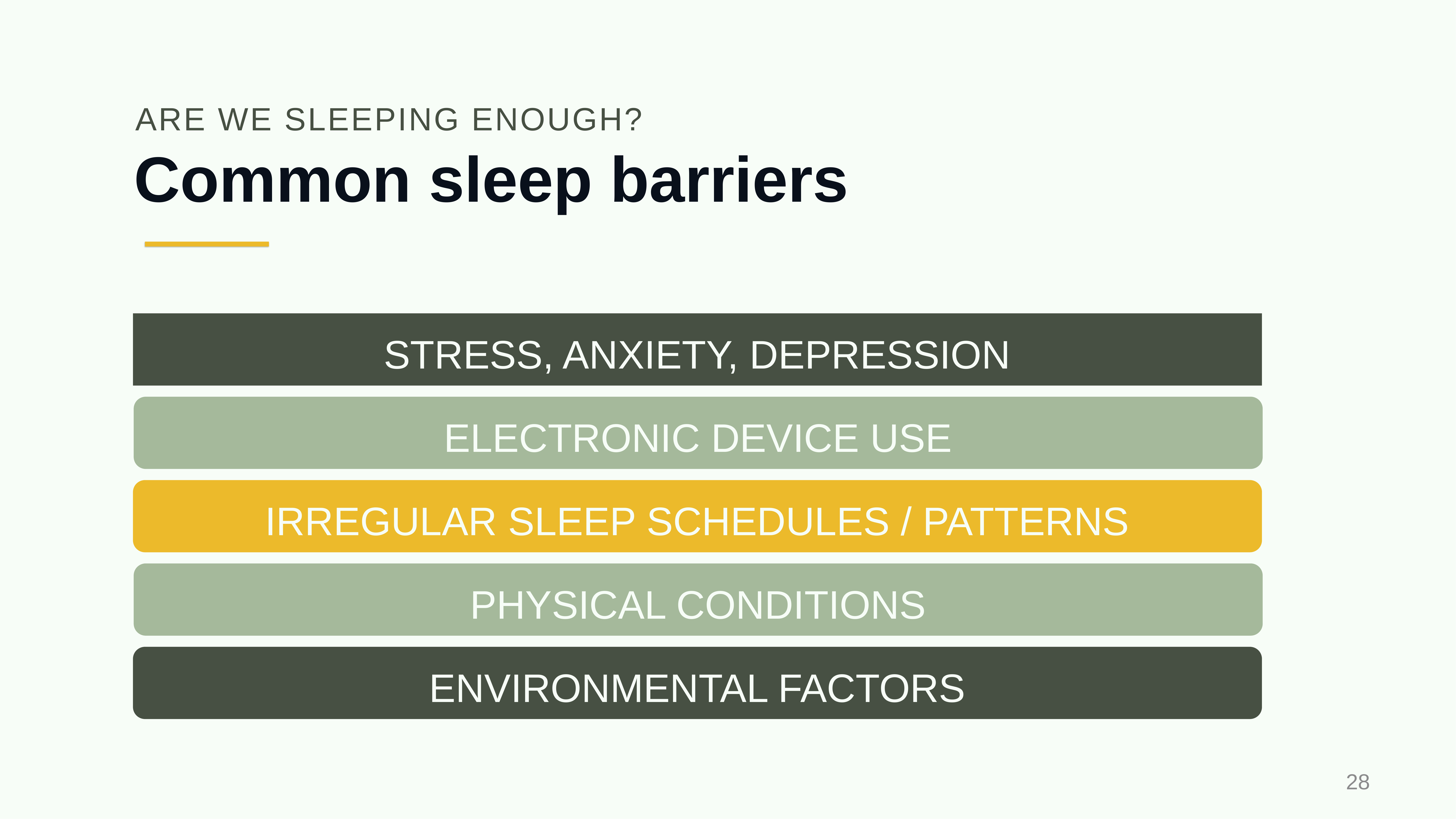

ARE WE SLEEPING ENOUGH?
# Common sleep barriers

STRESS, ANXIETY, DEPRESSION
ELECTRONIC DEVICE USE
IRREGULAR SLEEP SCHEDULES / PATTERNS
PHYSICAL CONDITIONS
ENVIRONMENTAL FACTORS
28